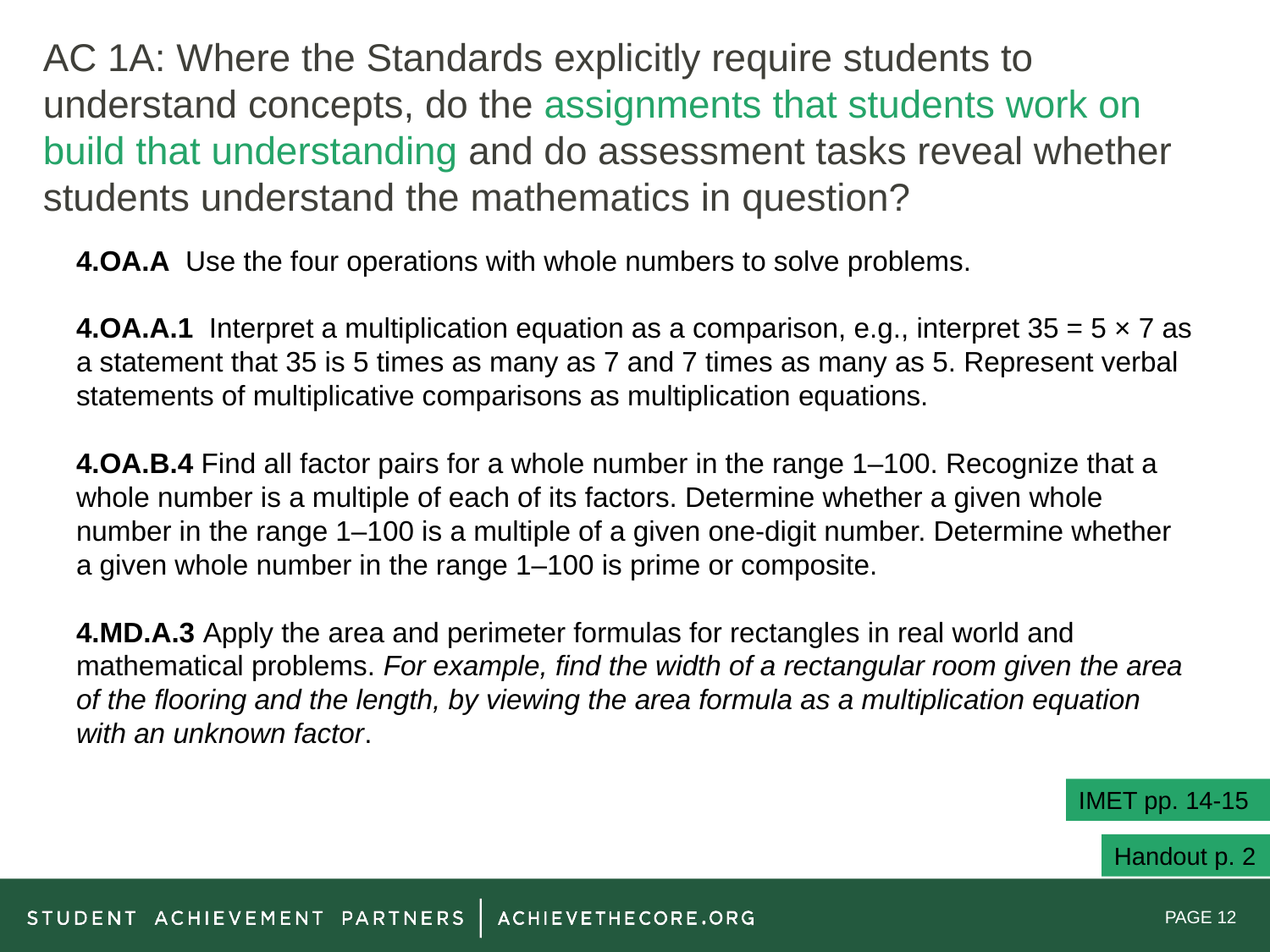

# AC 1A: Where the Standards explicitly require students to understand concepts, do the assignments that students work on build that understanding and do assessment tasks reveal whether students understand the mathematics in question?

4.OA.A  Use the four operations with whole numbers to solve problems.

4.OA.A.1  Interpret a multiplication equation as a comparison, e.g., interpret 35 = 5 × 7 as a statement that 35 is 5 times as many as 7 and 7 times as many as 5. Represent verbal statements of multiplicative comparisons as multiplication equations.

4.OA.B.4 Find all factor pairs for a whole number in the range 1–100. Recognize that a whole number is a multiple of each of its factors. Determine whether a given whole number in the range 1–100 is a multiple of a given one-digit number. Determine whether a given whole number in the range 1–100 is prime or composite.

4.MD.A.3 Apply the area and perimeter formulas for rectangles in real world and mathematical problems. For example, find the width of a rectangular room given the area of the flooring and the length, by viewing the area formula as a multiplication equation with an unknown factor.

IMET pp. 14-15
Handout p. 2